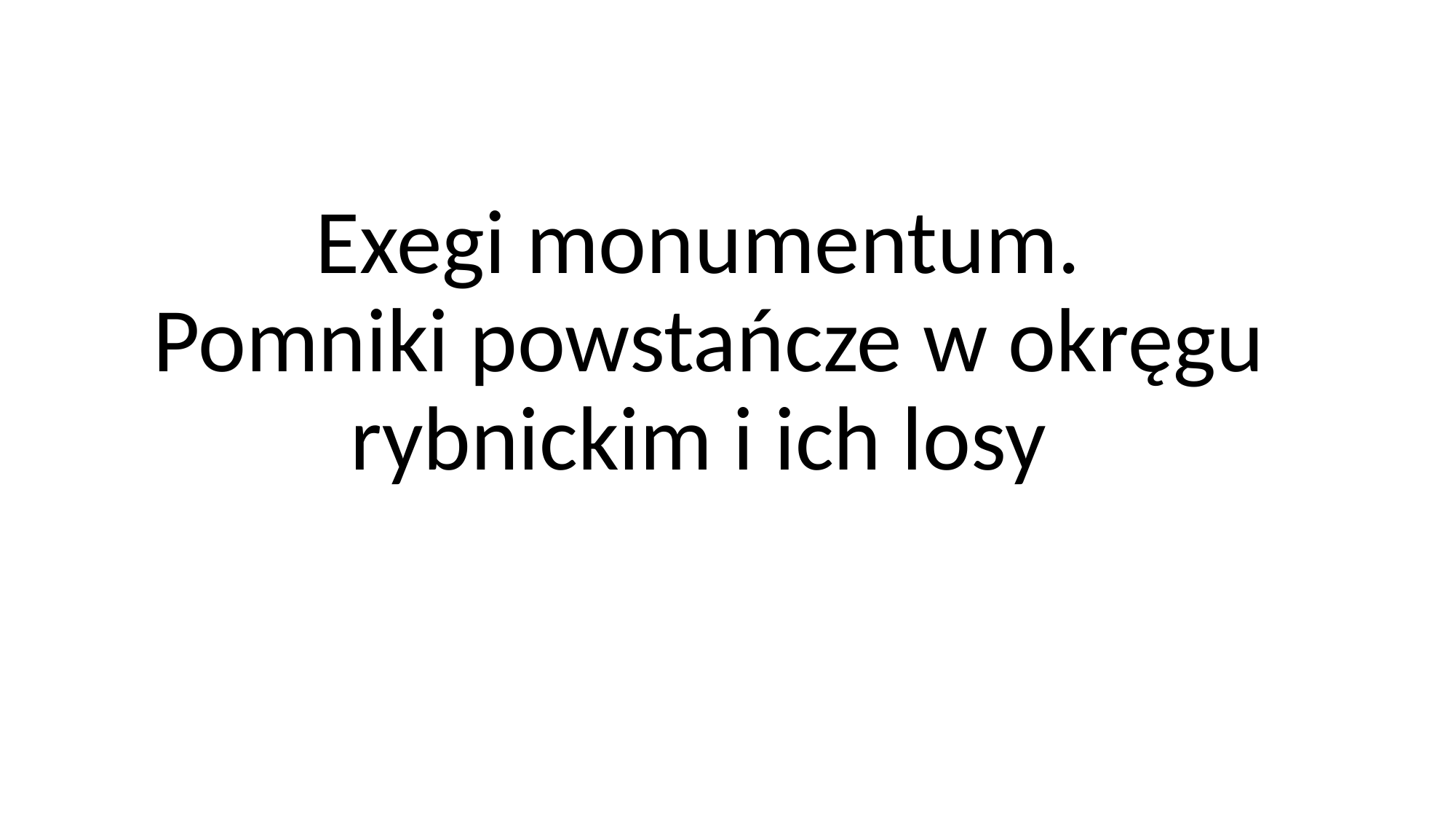

# Exegi monumentum. Pomniki powstańcze w okręgu rybnickim i ich losy